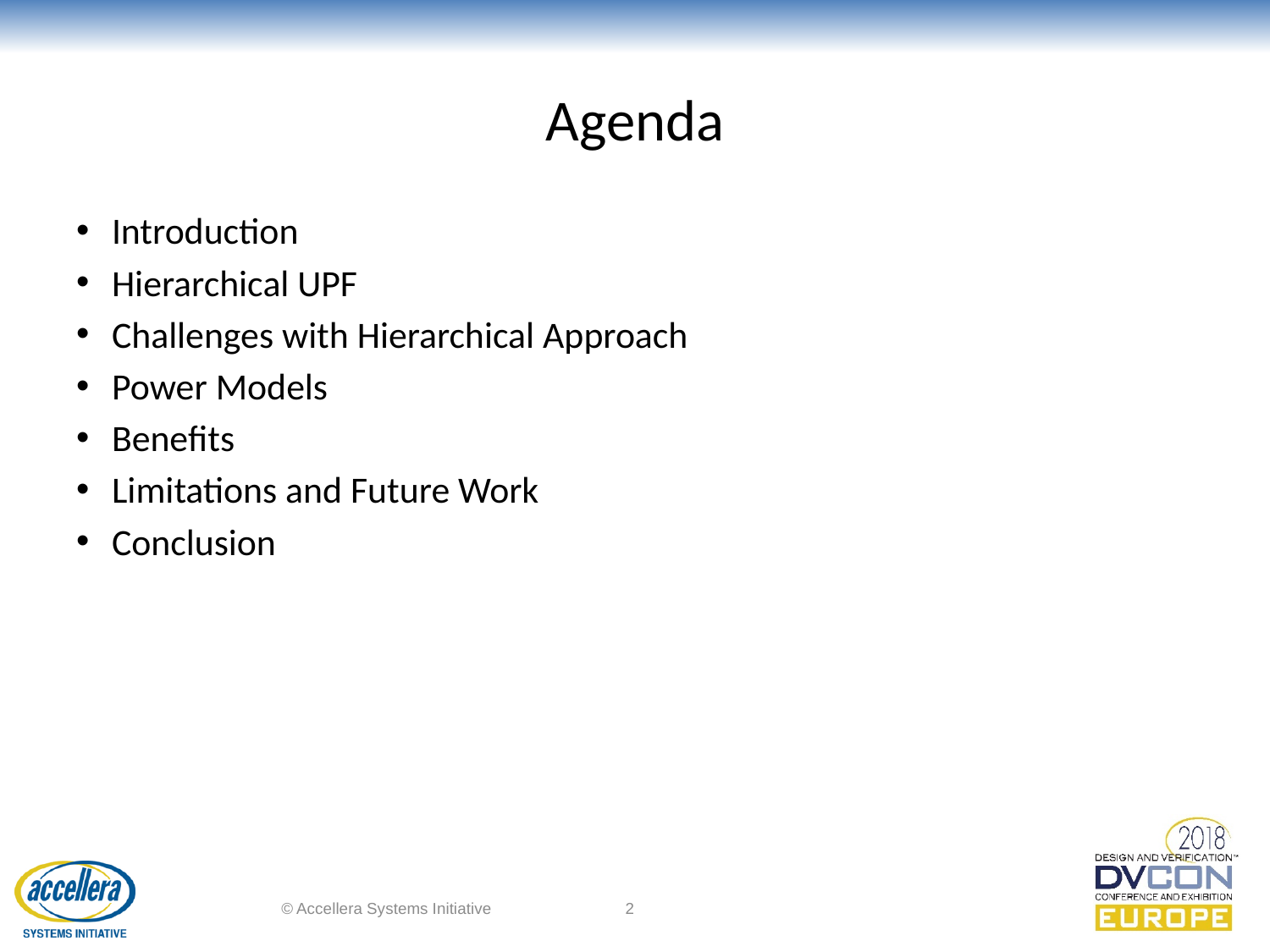

# Agenda
Introduction
Hierarchical UPF
Challenges with Hierarchical Approach
Power Models
Benefits
Limitations and Future Work
Conclusion
© Accellera Systems Initiative
2